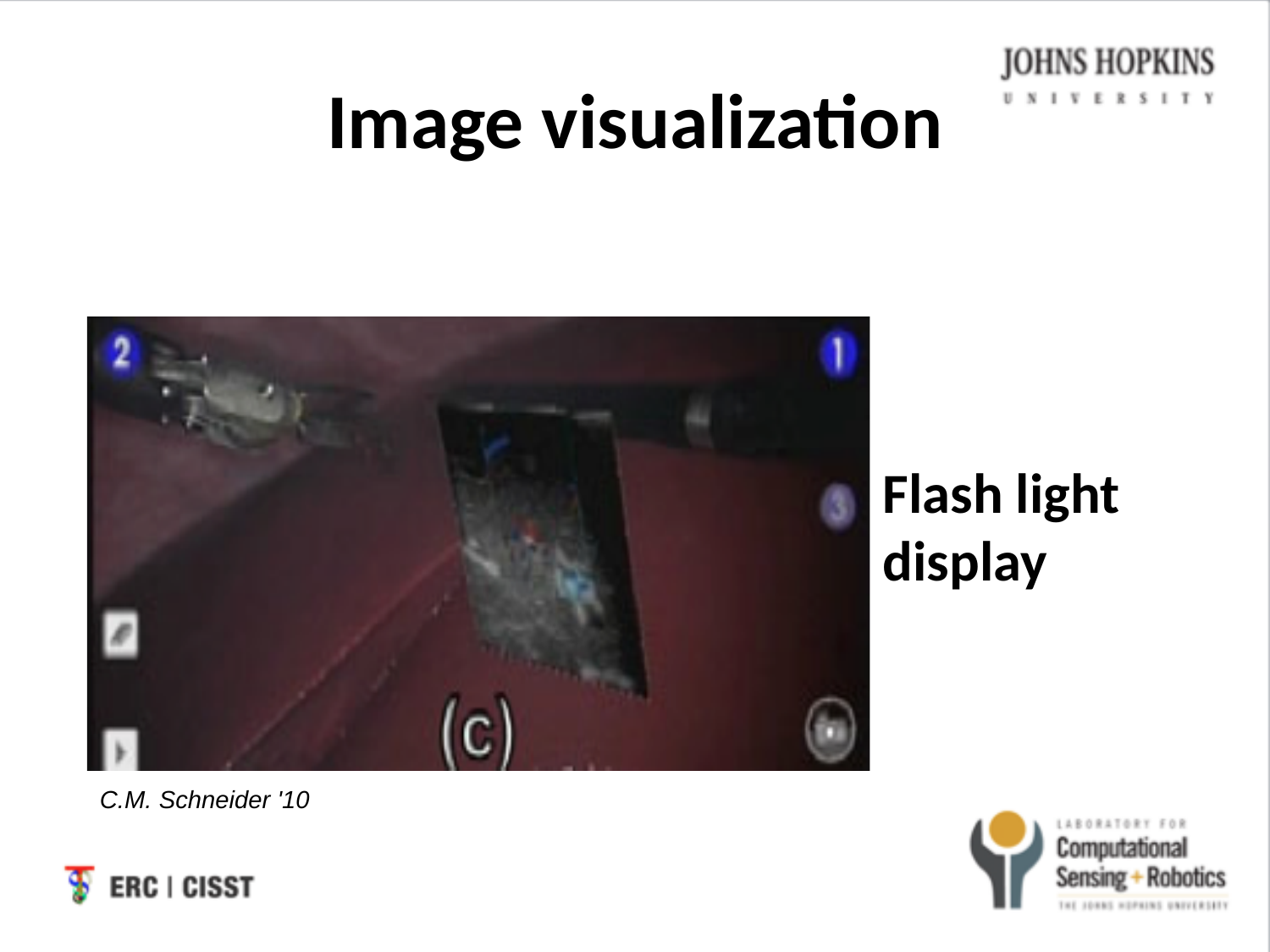

# Image visualization

Flash light
display
C.M. Schneider '10